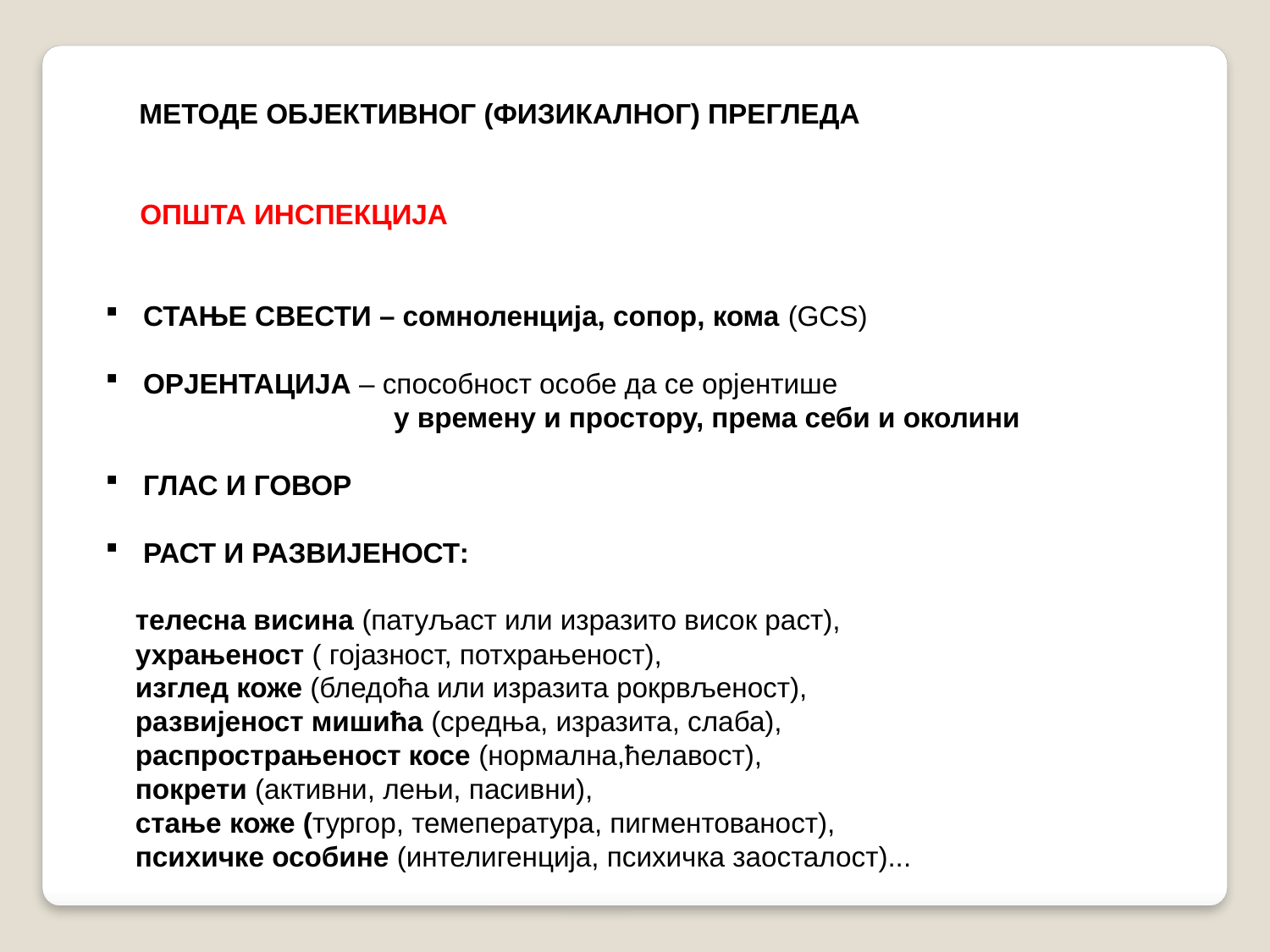

МЕТОДЕ ОБЈЕКТИВНОГ (ФИЗИКАЛНОГ) ПРЕГЛЕДА

       ОПШТА ИНСПЕКЦИЈА

 СТАЊЕ СВЕСТИ – сомноленција, сопор, кома (GCS)

 ОРЈЕНТАЦИЈА – способност особе да се орјентише
                                 у времену и простору, према себи и околини

 ГЛАС И ГОВОР

 РАСТ И РАЗВИЈЕНОСТ:

телесна висина (патуљаст или изразито висок раст),
ухрањеност ( гојазност, потхрањеност),
изглед коже (бледоћа или изразита рокрвљеност),
развијеност мишића (средња, изразита, слаба),
распрострањеност косе (нормална,ћелавост),
покрети (активни, лењи, пасивни),
стање коже (тургор, темепература, пигментованост),
психичке особине (интелигенција, психичка заосталост)...